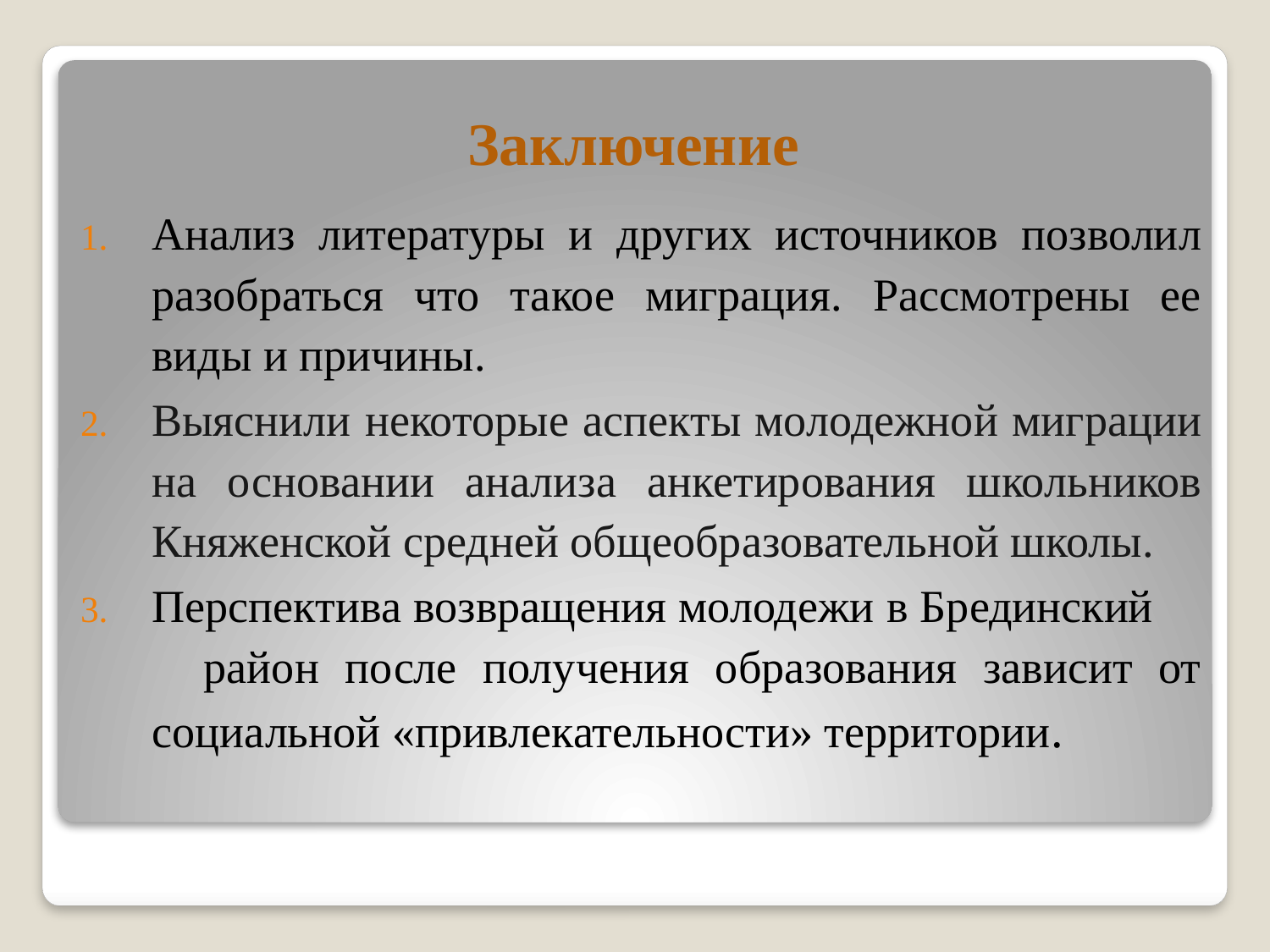

# Заключение
Анализ литературы и других источников позволил разобраться что такое миграция. Рассмотрены ее виды и причины.
Выяснили некоторые аспекты молодежной миграции на основании анализа анкетирования школьников Княженской средней общеобразовательной школы.
Перспектива возвращения молодежи в Брединский       район после получения образования зависит от социальной «привлекательности» территории.